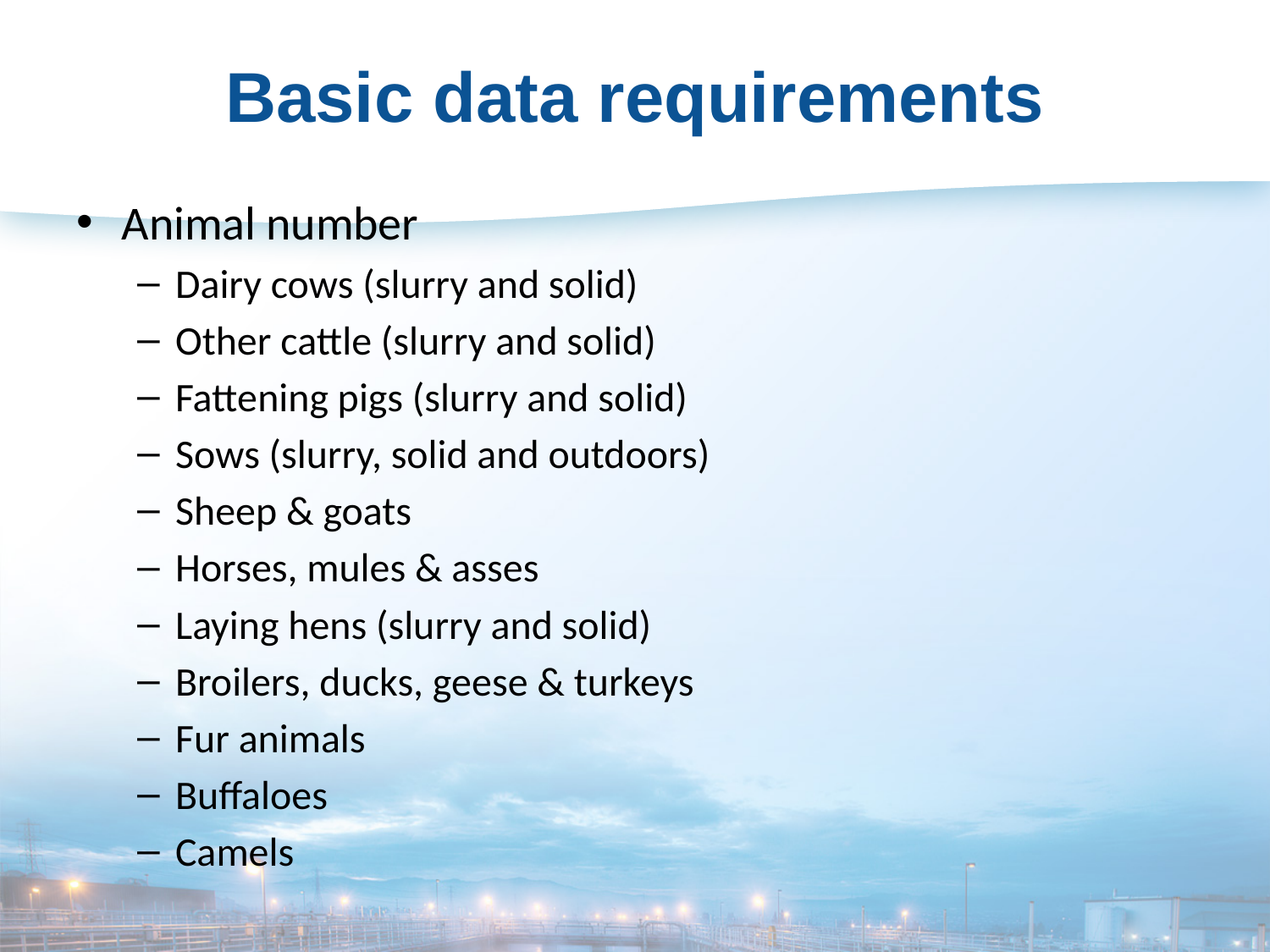

# Basic data requirements
Animal number
Dairy cows (slurry and solid)
Other cattle (slurry and solid)
Fattening pigs (slurry and solid)
Sows (slurry, solid and outdoors)
Sheep & goats
Horses, mules & asses
Laying hens (slurry and solid)
Broilers, ducks, geese & turkeys
Fur animals
Buffaloes
Camels